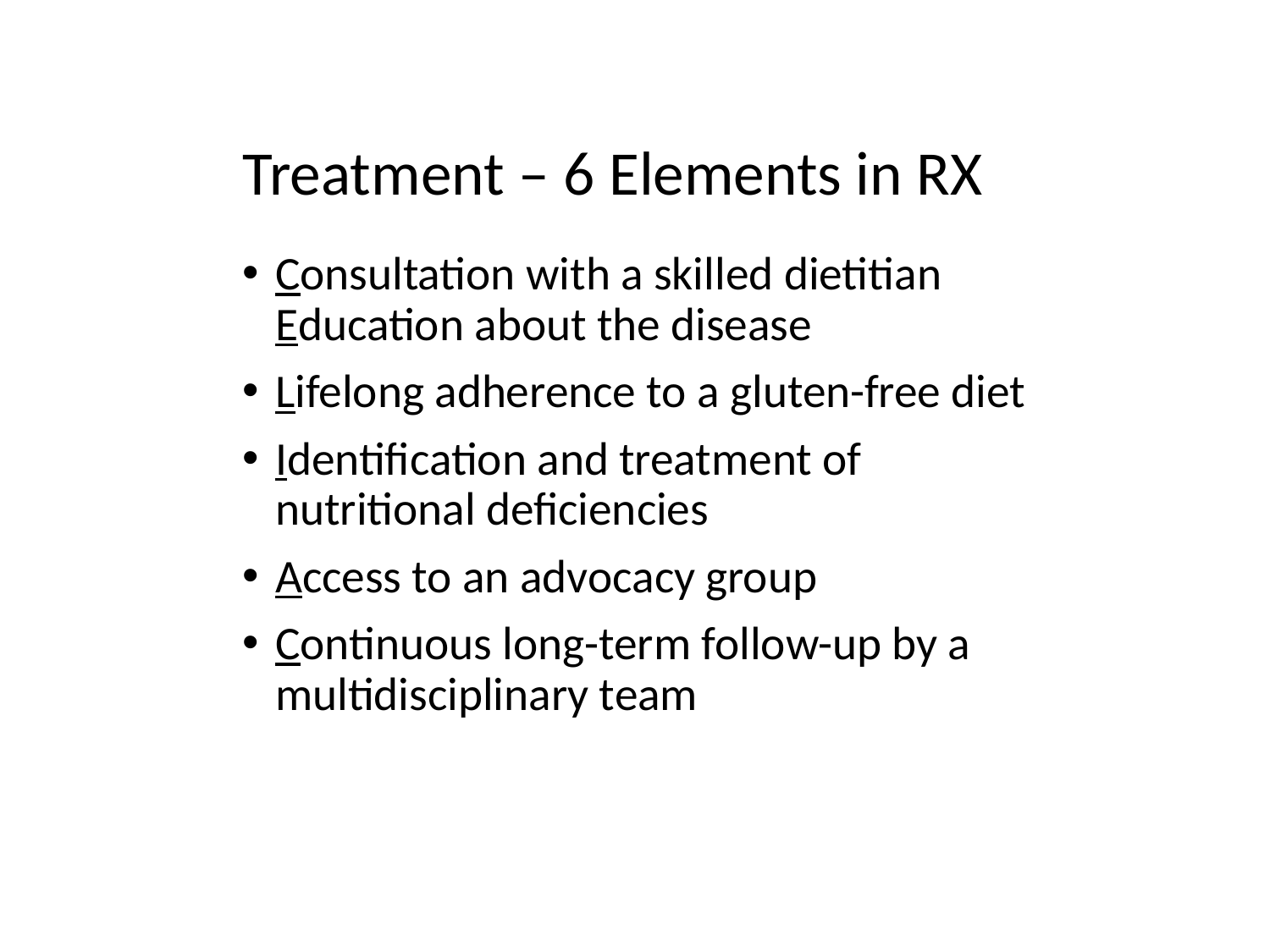

# Treatment – 6 Elements in RX
Consultation with a skilled dietitian Education about the disease
Lifelong adherence to a gluten-free diet
Identification and treatment of nutritional deficiencies
Access to an advocacy group
Continuous long-term follow-up by a multidisciplinary team

71